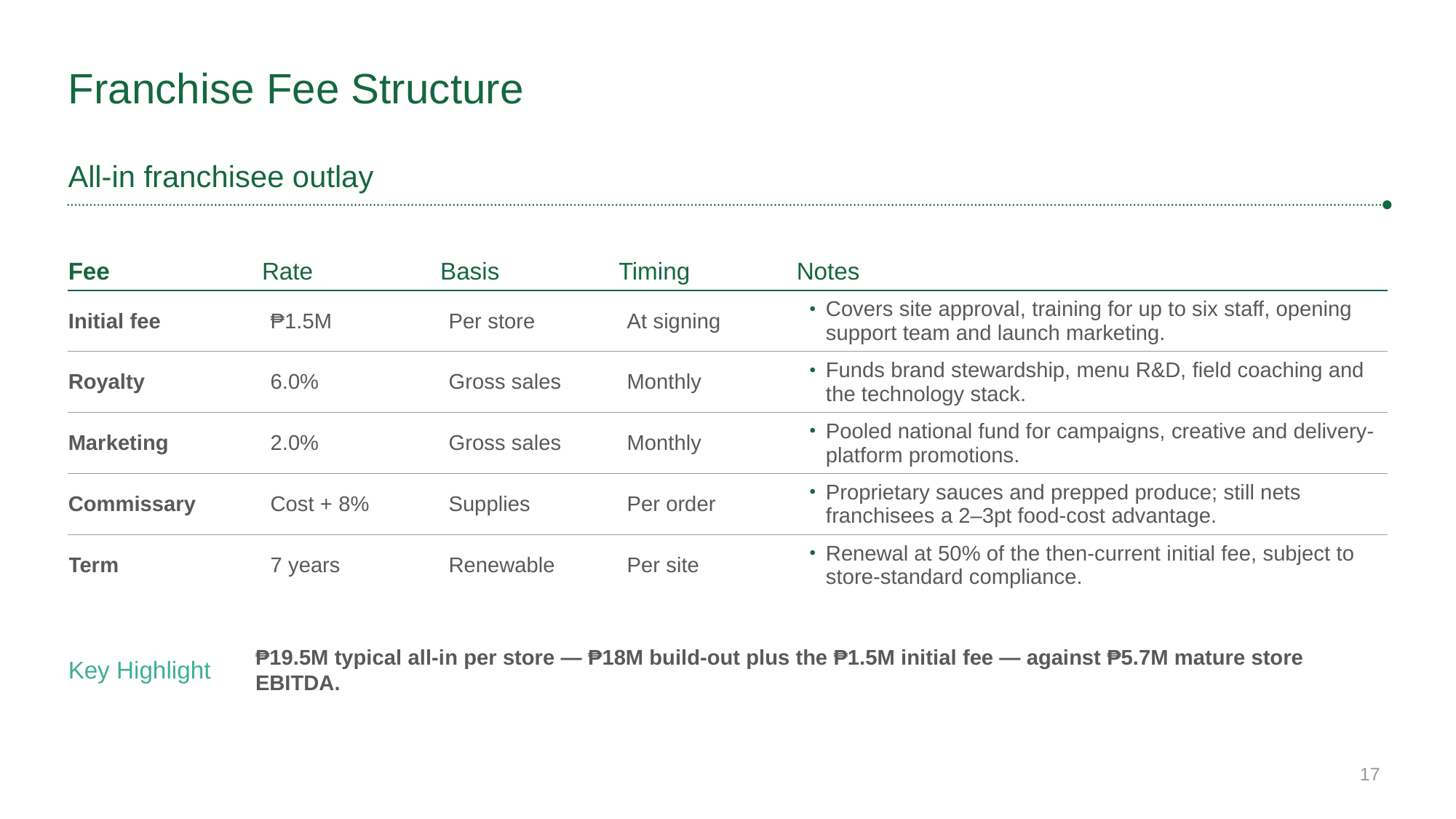

# Franchise Fee Structure
All-in franchisee outlay
| Fee | Rate | Basis | Timing | Notes |
| --- | --- | --- | --- | --- |
| Initial fee | ₱1.5M | Per store | At signing | Covers site approval, training for up to six staff, opening support team and launch marketing. |
| Royalty | 6.0% | Gross sales | Monthly | Funds brand stewardship, menu R&D, field coaching and the technology stack. |
| Marketing | 2.0% | Gross sales | Monthly | Pooled national fund for campaigns, creative and delivery-platform promotions. |
| Commissary | Cost + 8% | Supplies | Per order | Proprietary sauces and prepped produce; still nets franchisees a 2–3pt food-cost advantage. |
| Term | 7 years | Renewable | Per site | Renewal at 50% of the then-current initial fee, subject to store-standard compliance. |
₱19.5M typical all-in per store — ₱18M build-out plus the ₱1.5M initial fee — against ₱5.7M mature store EBITDA.
Key Highlight
17